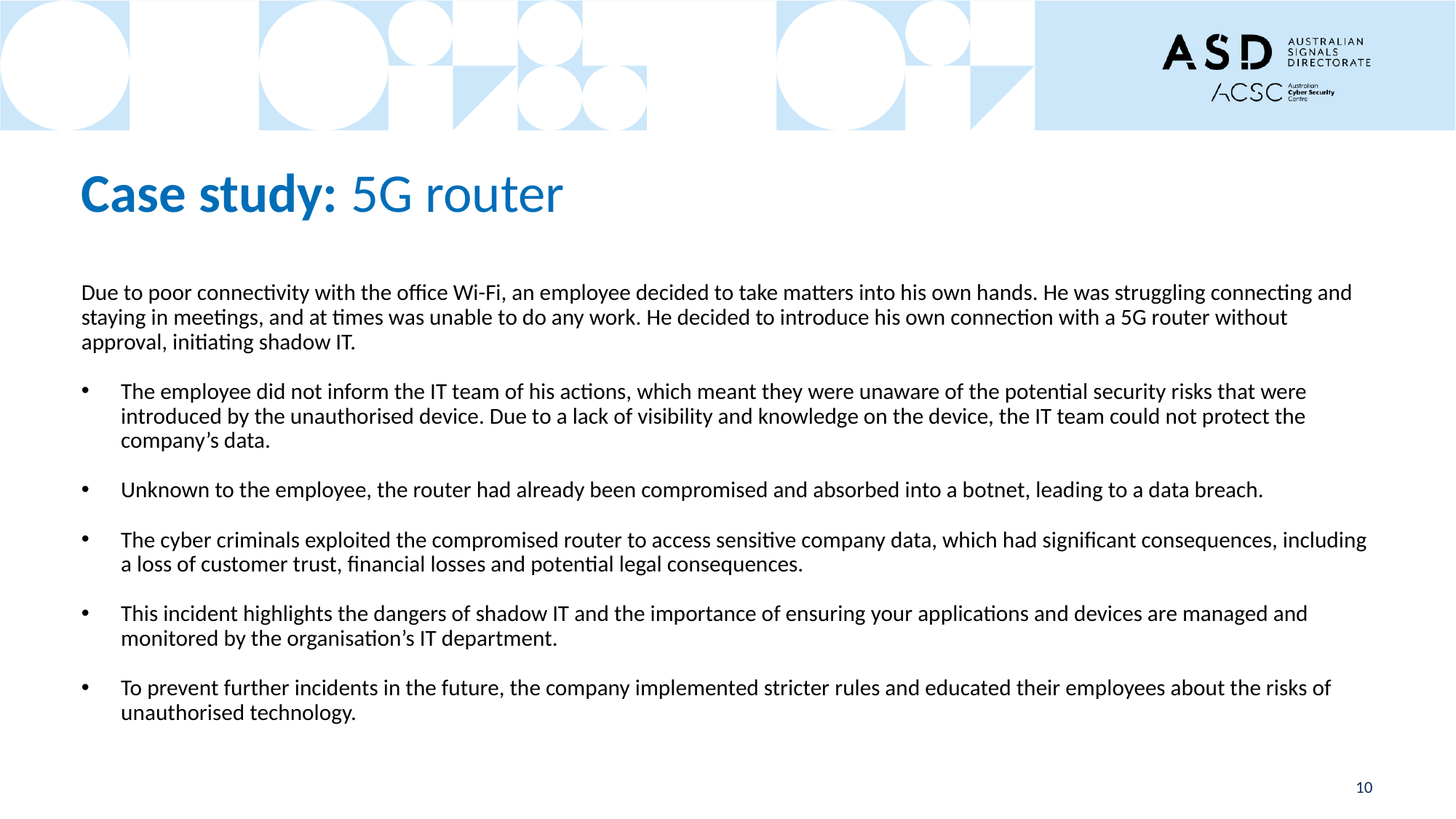

# Case study: 5G router
Due to poor connectivity with the office Wi-Fi, an employee decided to take matters into his own hands. He was struggling connecting and staying in meetings, and at times was unable to do any work. He decided to introduce his own connection with a 5G router without approval, initiating shadow IT.
The employee did not inform the IT team of his actions, which meant they were unaware of the potential security risks that were introduced by the unauthorised device. Due to a lack of visibility and knowledge on the device, the IT team could not protect the company’s data.
Unknown to the employee, the router had already been compromised and absorbed into a botnet, leading to a data breach.
The cyber criminals exploited the compromised router to access sensitive company data, which had significant consequences, including a loss of customer trust, financial losses and potential legal consequences.
This incident highlights the dangers of shadow IT and the importance of ensuring your applications and devices are managed and monitored by the organisation’s IT department.
To prevent further incidents in the future, the company implemented stricter rules and educated their employees about the risks of unauthorised technology.
10